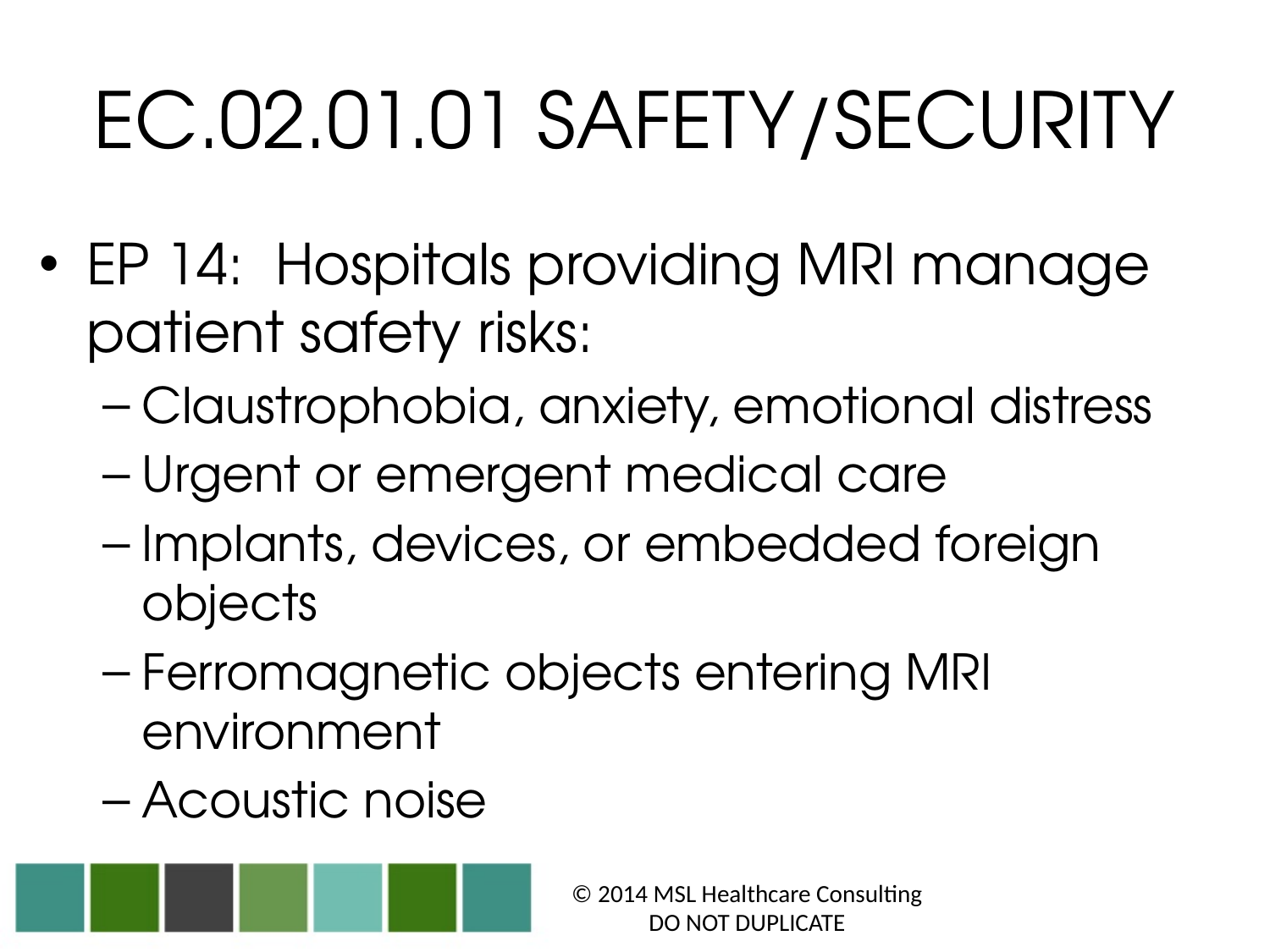

# EC.02.01.01 SAFETY/SECURITY
EP 14:  Hospitals providing MRI manage patient safety risks:
Claustrophobia, anxiety, emotional distress
Urgent or emergent medical care
Implants, devices, or embedded foreign objects
Ferromagnetic objects entering MRI environment
Acoustic noise

© 2014 MSL Healthcare Consulting
DO NOT DUPLICATE